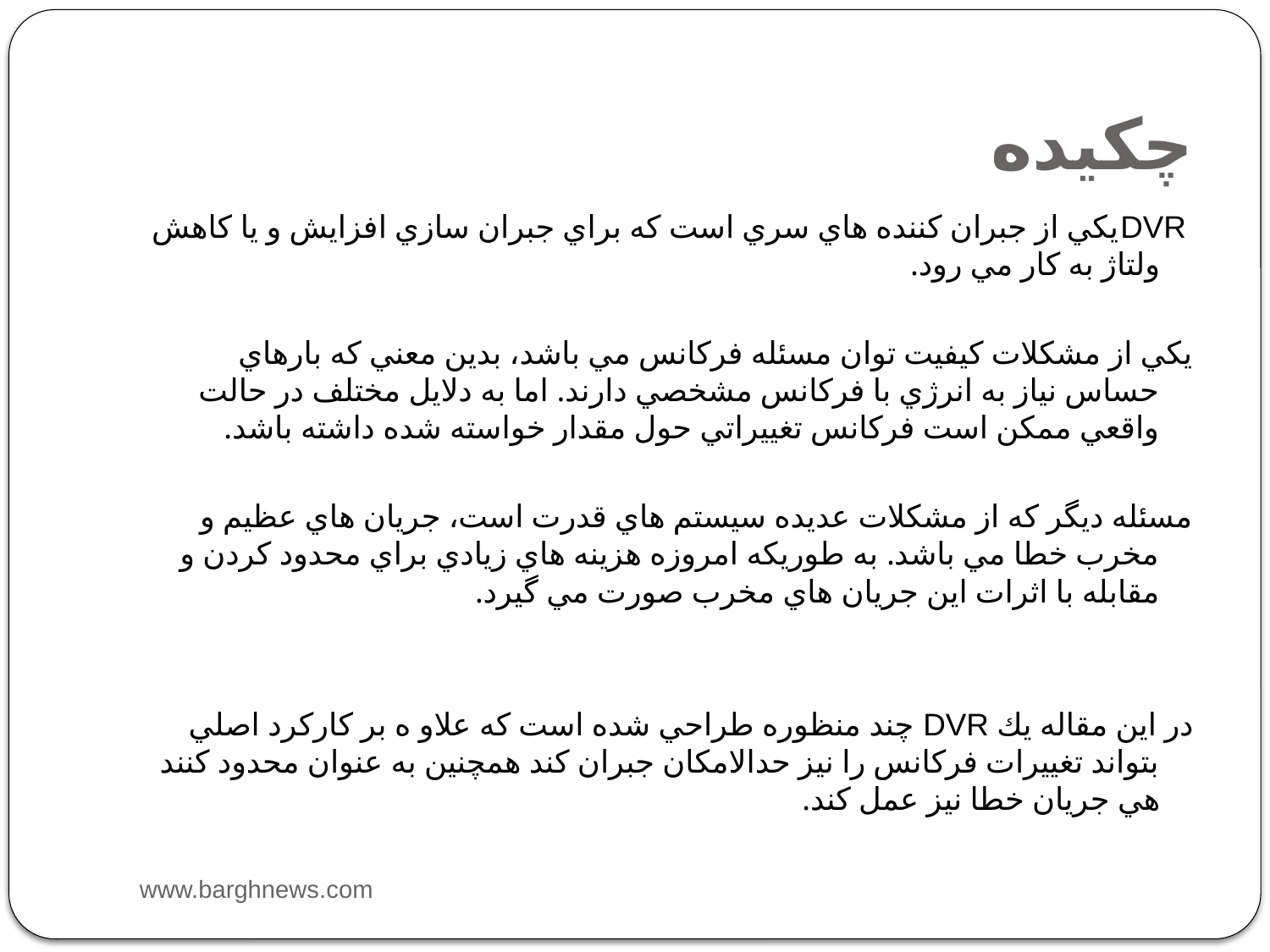

# چكيده
 DVRيكي از جبران كننده هاي سري است كه براي جبران سازي افزايش و يا كاهش ولتاژ به كار مي رود.

يكي از مشكلات كيفيت توان مسئله فركانس مي باشد، بدين معني كه بارهاي حساس نياز به انرژي با فركانس مشخصي دارند. اما به دلايل مختلف در حالت واقعي ممكن است فركانس تغييراتي حول مقدار خواسته شده داشته باشد.

مسئله ديگر كه از مشكلات عديده سيستم هاي قدرت است، جريان هاي عظيم و مخرب خطا مي باشد. به طوريكه امروزه هزينه هاي زيادي براي محدود كردن و مقابله با اثرات اين جريان هاي مخرب صورت مي گيرد.

در اين مقاله يك DVR چند منظوره طراحي شده است كه علاو ه بر كاركرد اصلي بتواند تغييرات فركانس را نيز حدالامكان جبران كند همچنين به عنوان محدود كنند هي جريان خطا نيز عمل كند.
www.barghnews.com